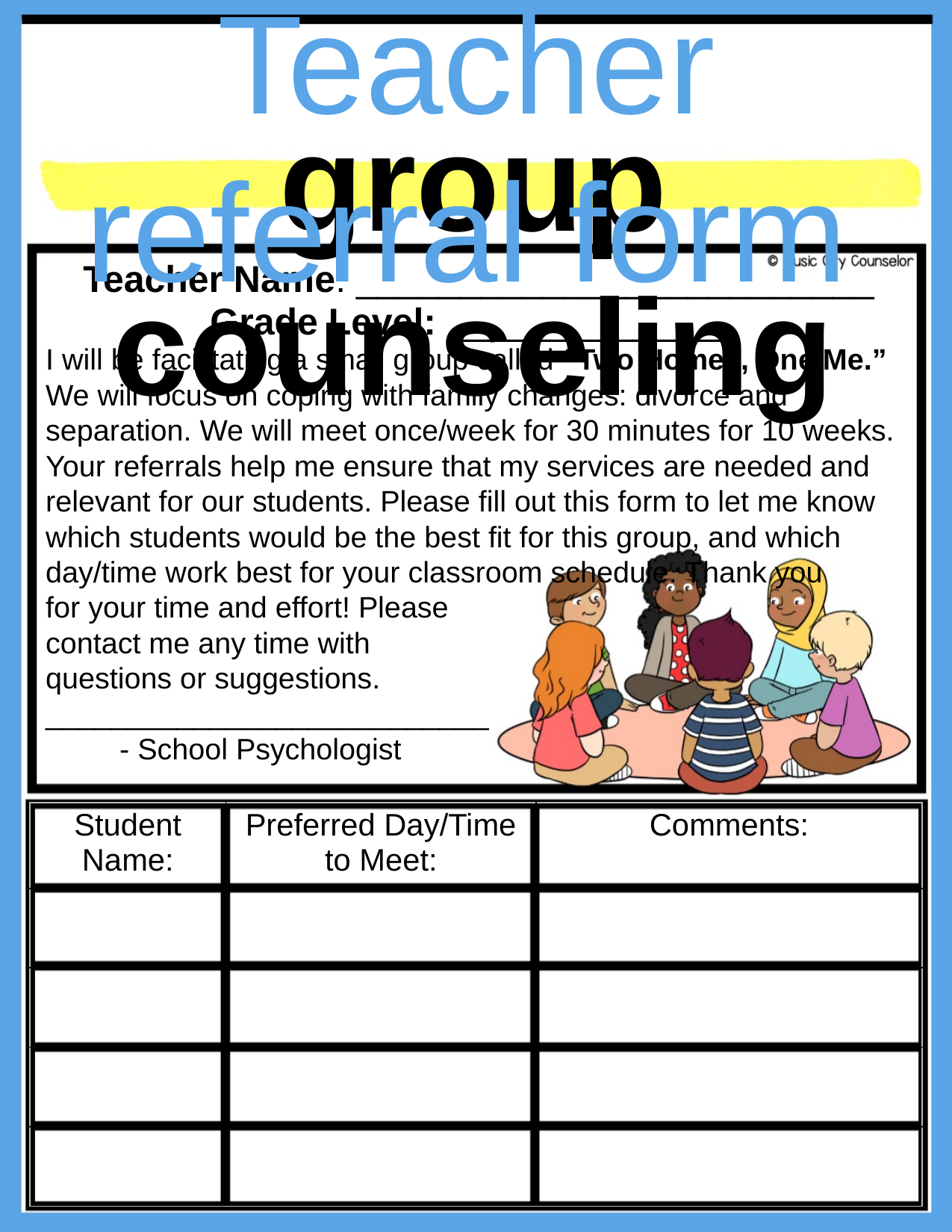

Teacher referral form
group counseling
Teacher Name: _________________________
Grade Level: ______________
I will be facilitating a small group called “Two Homes, One Me.” We will focus on coping with family changes: divorce and separation. We will meet once/week for 30 minutes for 10 weeks. Your referrals help me ensure that my services are needed and relevant for our students. Please fill out this form to let me know which students would be the best fit for this group, and which day/time work best for your classroom schedule. Thank you
for your time and effort! Please
contact me any time with
questions or suggestions.
___________________________
         - School Psychologist

| Student Name: | Preferred Day/Time to Meet: | Comments: |
| --- | --- | --- |
|  |  |  |
|  |  |  |
|  |  |  |
|  |  |  |